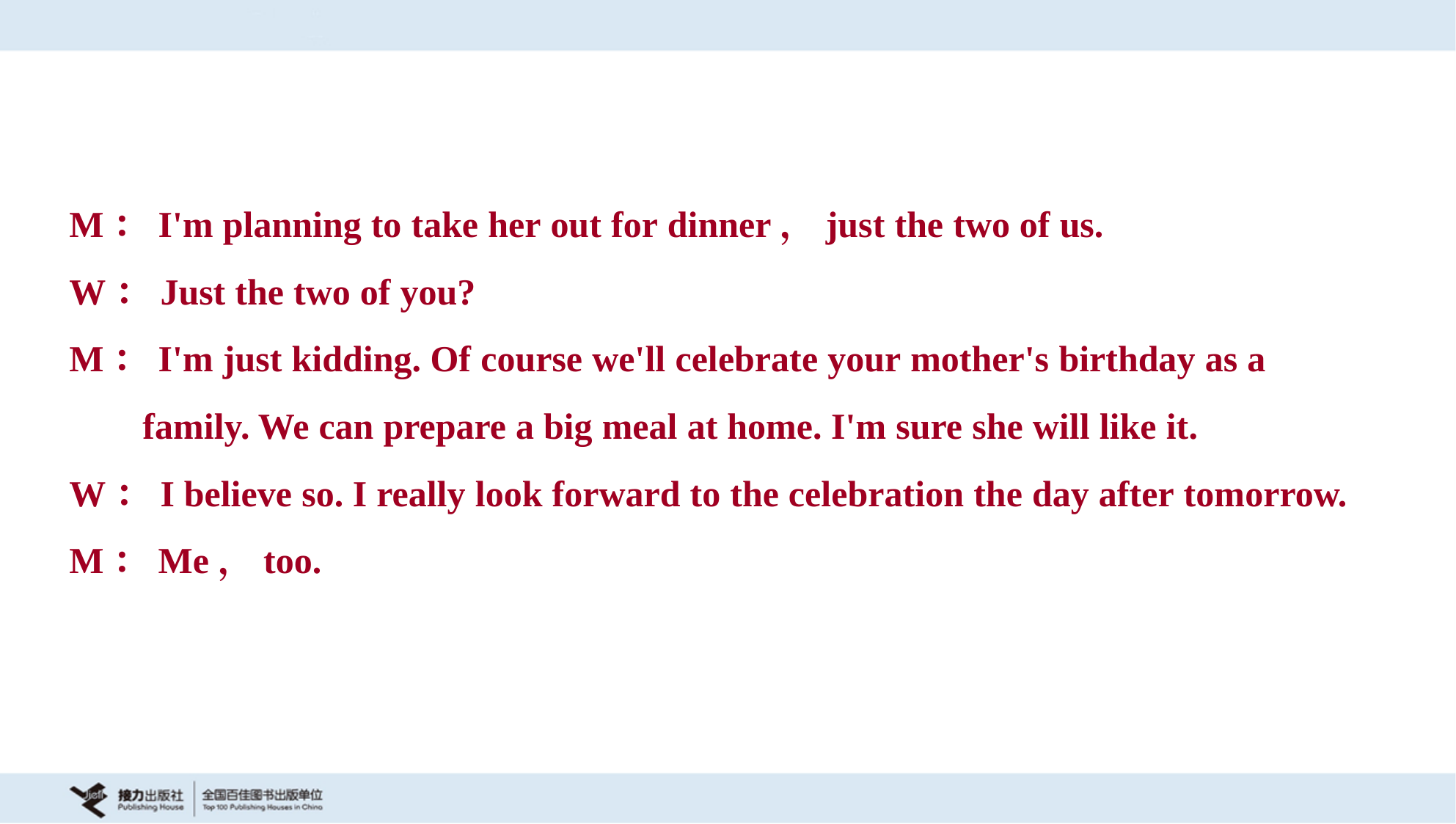

M：I'm planning to take her out for dinner，just the two of us.
W：Just the two of you?
M：I'm just kidding. Of course we'll celebrate your mother's birthday as a
        family. We can prepare a big meal at home. I'm sure she will like it.
W：I believe so. I really look forward to the celebration the day after tomorrow.
M：Me，too.